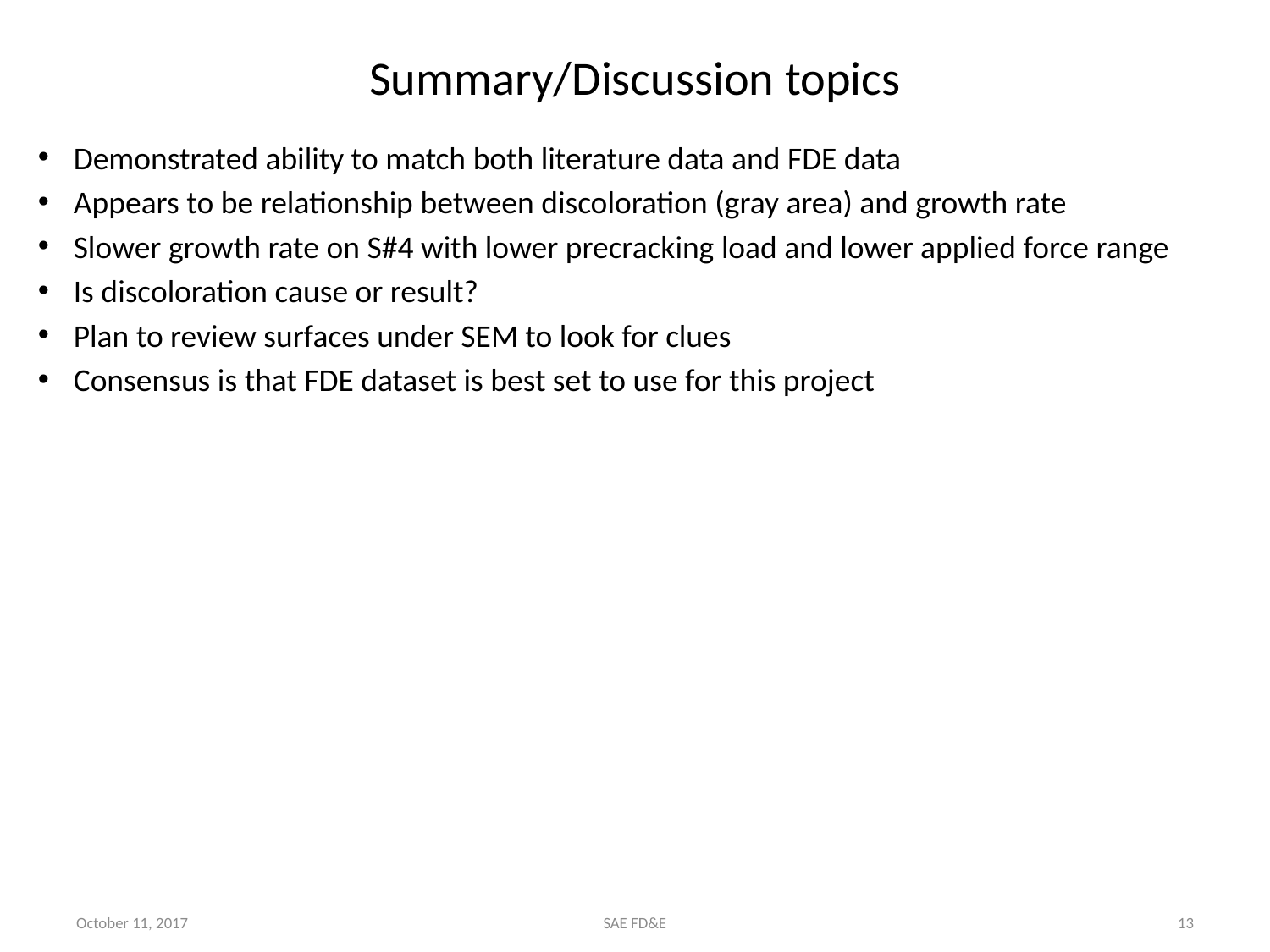

# Summary/Discussion topics
Demonstrated ability to match both literature data and FDE data
Appears to be relationship between discoloration (gray area) and growth rate
Slower growth rate on S#4 with lower precracking load and lower applied force range
Is discoloration cause or result?
Plan to review surfaces under SEM to look for clues
Consensus is that FDE dataset is best set to use for this project
October 11, 2017
SAE FD&E
13